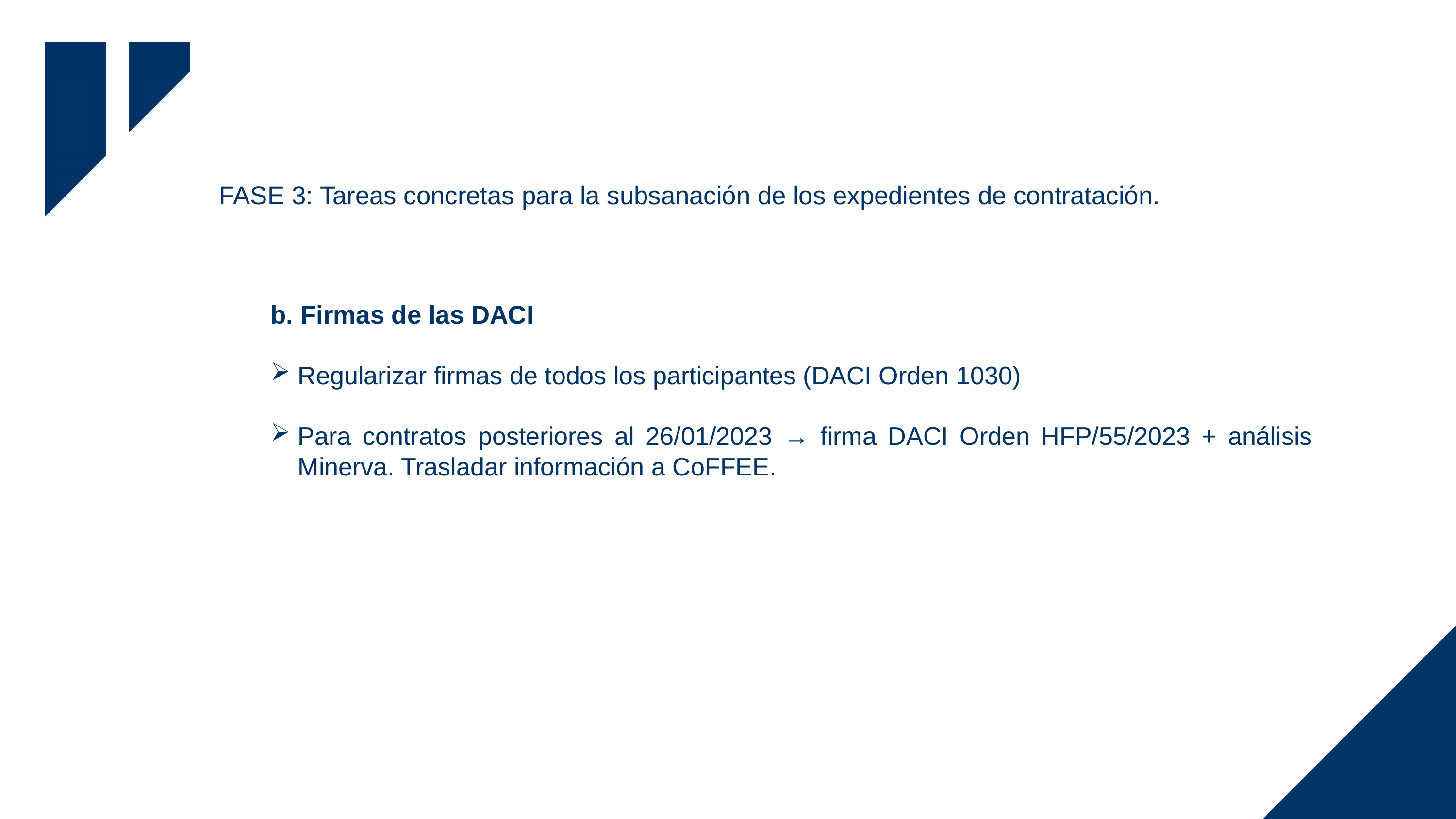

FASE 3: Tareas concretas para la subsanación de los expedientes de contratación.
b. Firmas de las DACI

Regularizar firmas de todos los participantes (DACI Orden 1030)

Para contratos posteriores al 26/01/2023 → firma DACI Orden HFP/55/2023 + análisis Minerva. Trasladar información a CoFFEE.